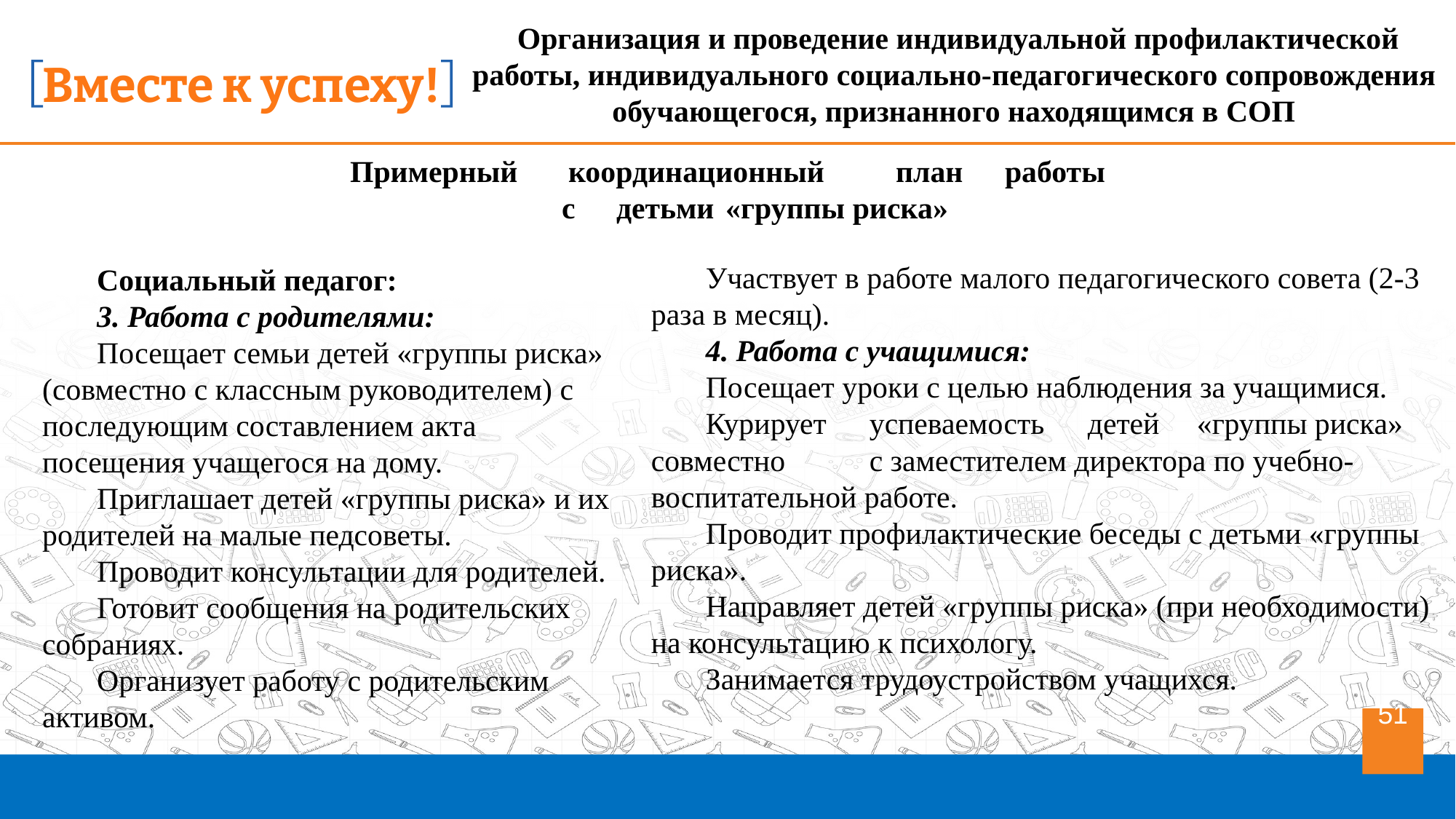

Организация и проведение индивидуальной профилактической работы, индивидуального социально-педагогического сопровождения обучающегося, признанного находящимся в СОП
Примерный	координационный	план	работы
с	детьми	«группы риска»
Участвует в работе малого педагогического совета (2-3 раза в месяц).
4. Работа с учащимися:
Посещает уроки с целью наблюдения за учащимися.
Курирует	успеваемость	детей	«группы риска» совместно	с заместителем директора по учебно-воспитательной работе.
Проводит профилактические беседы с детьми «группы риска».
Направляет детей «группы риска» (при необходимости) на консультацию к психологу.
Занимается трудоустройством учащихся.

Социальный педагог:
3. Работа с родителями:
Посещает семьи детей «группы риска» (совместно с классным руководителем) с последующим составлением акта посещения учащегося на дому.
Приглашает детей «группы риска» и их родителей на малые педсоветы.
Проводит консультации для родителей.
Готовит сообщения на родительских собраниях.
Организует работу с родительским активом.